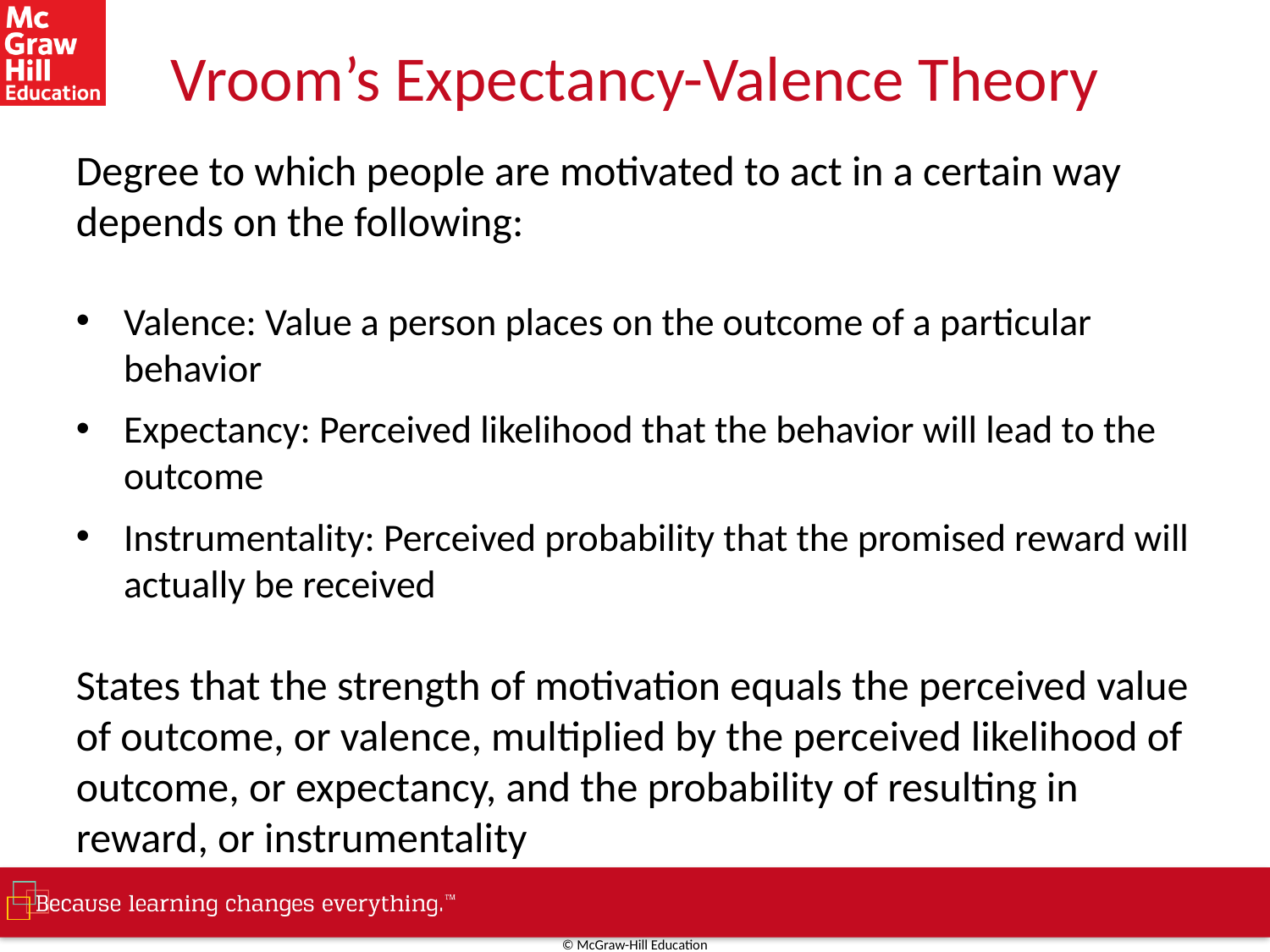

# Vroom’s Expectancy-Valence Theory
Degree to which people are motivated to act in a certain way depends on the following:

Valence: Value a person places on the outcome of a particular behavior
Expectancy: Perceived likelihood that the behavior will lead to the outcome
Instrumentality: Perceived probability that the promised reward will actually be received

States that the strength of motivation equals the perceived value of outcome, or valence, multiplied by the perceived likelihood of outcome, or expectancy, and the probability of resulting in reward, or instrumentality